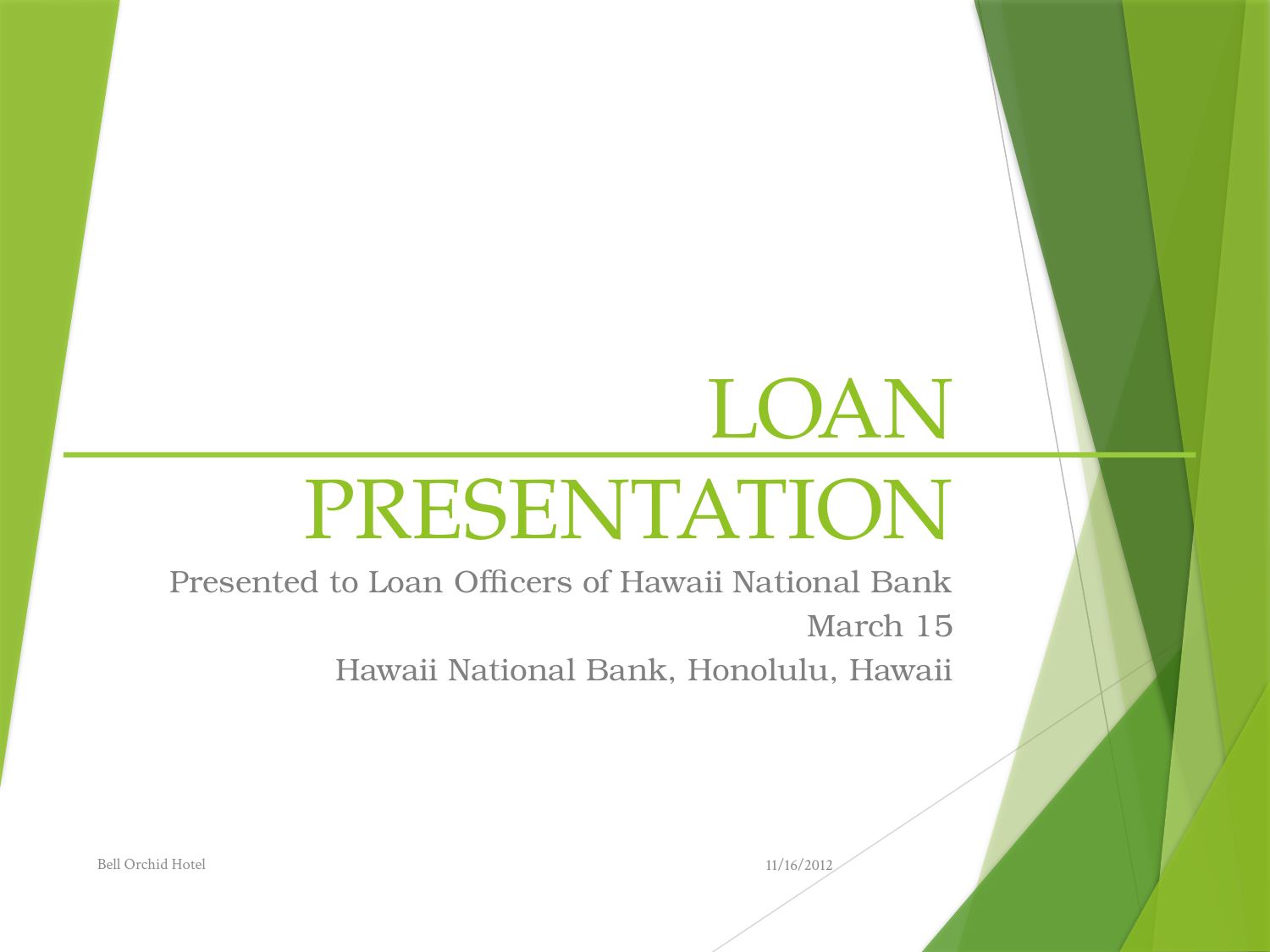

# LOAN PRESENTATION

Presented to Loan Officers of Hawaii National Bank
March 15
Hawaii National Bank, Honolulu, Hawaii
Bell Orchid Hotel
11/16/2012